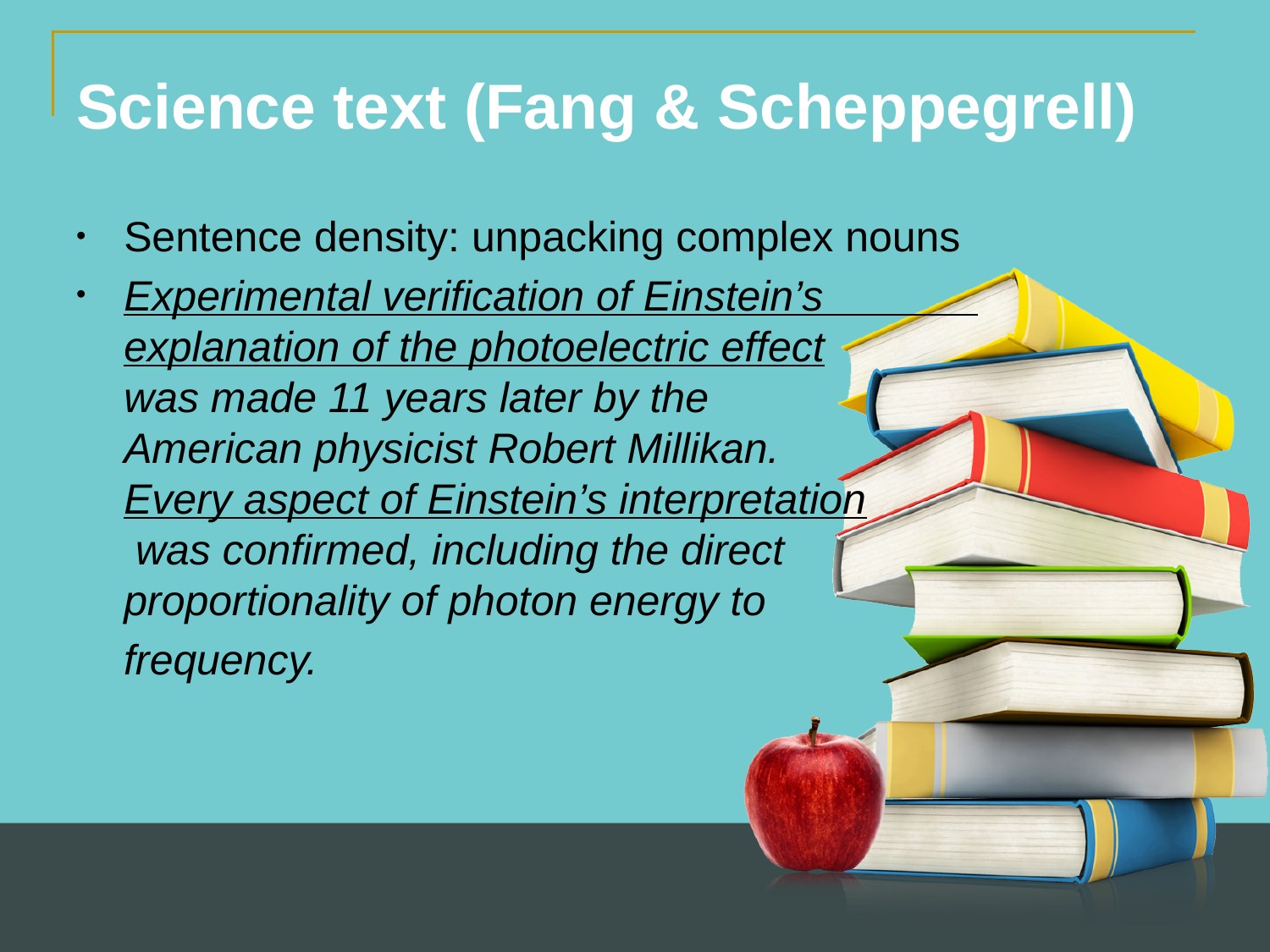

Science text (Fang & Scheppegrell)

Sentence density: unpacking complex nouns
Experimental verification of Einstein’s              explanation of the photoelectric effect                       was made 11 years later by the                               American physicist Robert Millikan.                              Every aspect of Einstein’s interpretation                          was confirmed, including the direct                  proportionality of photon energy to
    frequency.